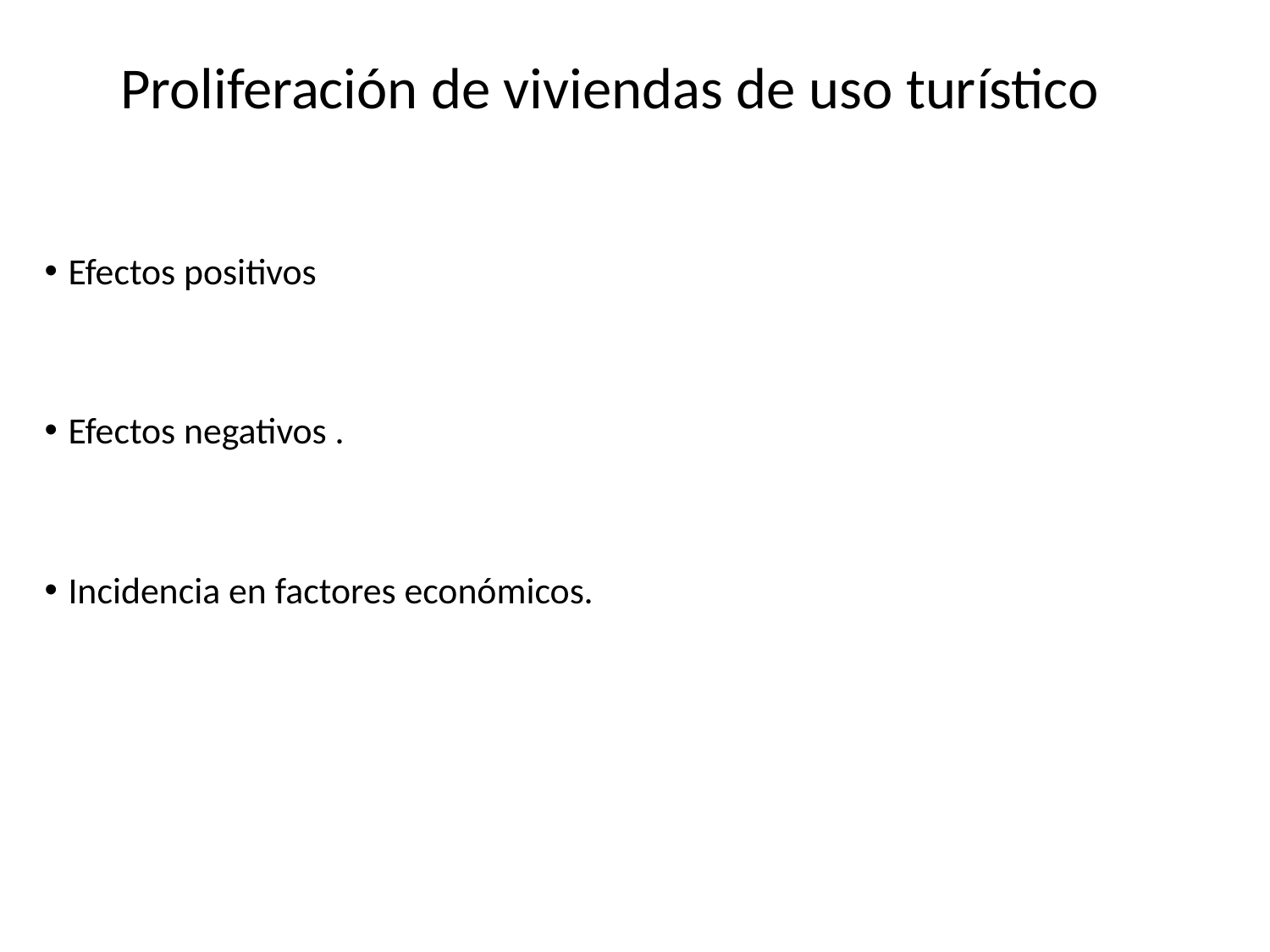

Proliferación de viviendas de uso turístico
Efectos positivos

Efectos negativos .

Incidencia en factores económicos.